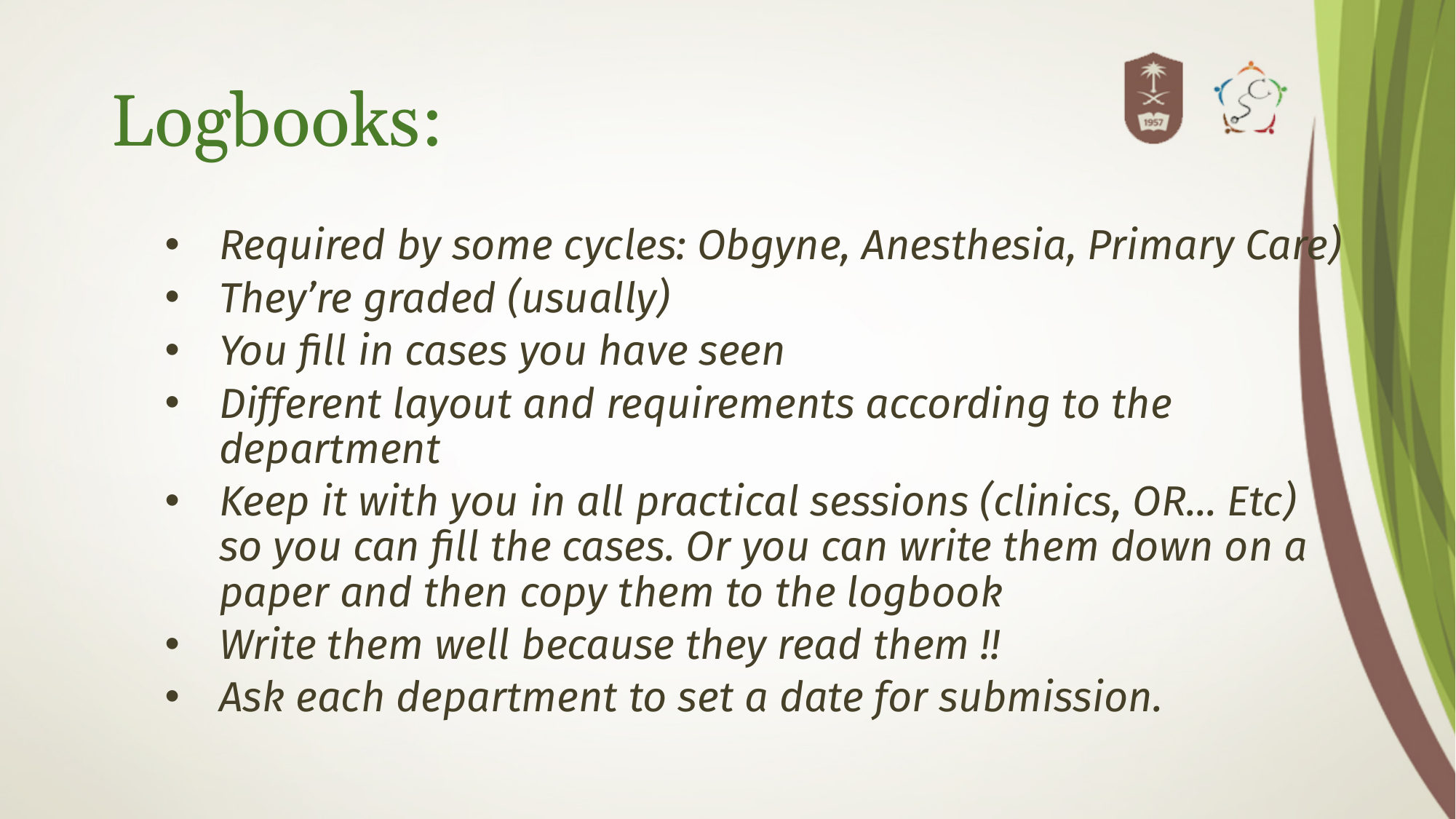

# Logbooks:
Required by some cycles: Obgyne, Anesthesia, Primary Care)
They’re graded (usually)
You fill in cases you have seen
Different layout and requirements according to the department
Keep it with you in all practical sessions (clinics, OR... Etc) so you can fill the cases. Or you can write them down on a paper and then copy them to the logbook
Write them well because they read them !!
Ask each department to set a date for submission.